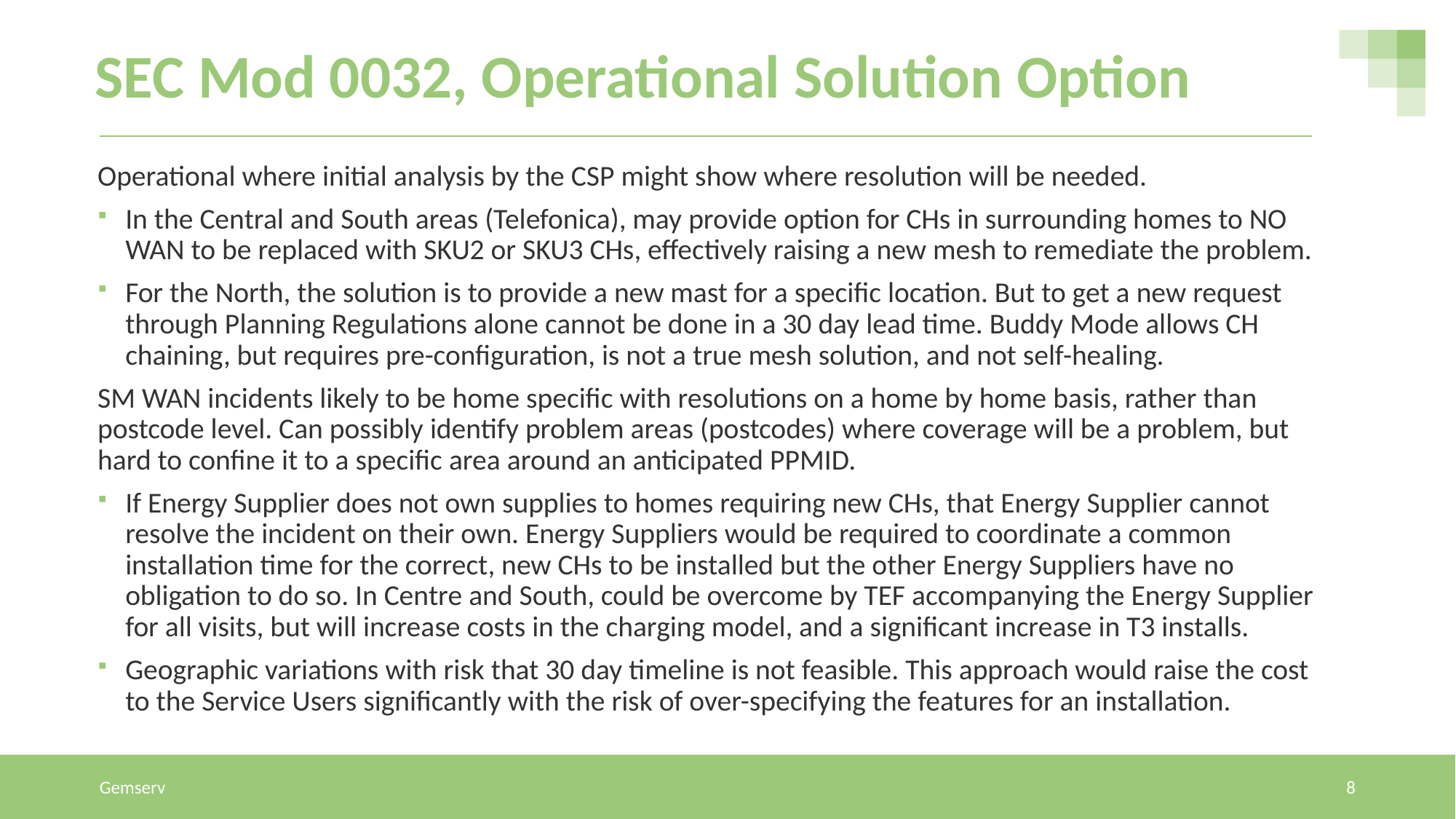

# SEC Mod 0032, Operational Solution Option
Operational where initial analysis by the CSP might show where resolution will be needed.
In the Central and South areas (Telefonica), may provide option for CHs in surrounding homes to NO WAN to be replaced with SKU2 or SKU3 CHs, effectively raising a new mesh to remediate the problem.
For the North, the solution is to provide a new mast for a specific location. But to get a new request through Planning Regulations alone cannot be done in a 30 day lead time. Buddy Mode allows CH chaining, but requires pre-configuration, is not a true mesh solution, and not self-healing.
SM WAN incidents likely to be home specific with resolutions on a home by home basis, rather than postcode level. Can possibly identify problem areas (postcodes) where coverage will be a problem, but hard to confine it to a specific area around an anticipated PPMID.
If Energy Supplier does not own supplies to homes requiring new CHs, that Energy Supplier cannot resolve the incident on their own. Energy Suppliers would be required to coordinate a common installation time for the correct, new CHs to be installed but the other Energy Suppliers have no obligation to do so. In Centre and South, could be overcome by TEF accompanying the Energy Supplier for all visits, but will increase costs in the charging model, and a significant increase in T3 installs.
Geographic variations with risk that 30 day timeline is not feasible. This approach would raise the cost to the Service Users significantly with the risk of over-specifying the features for an installation.
Gemserv
8